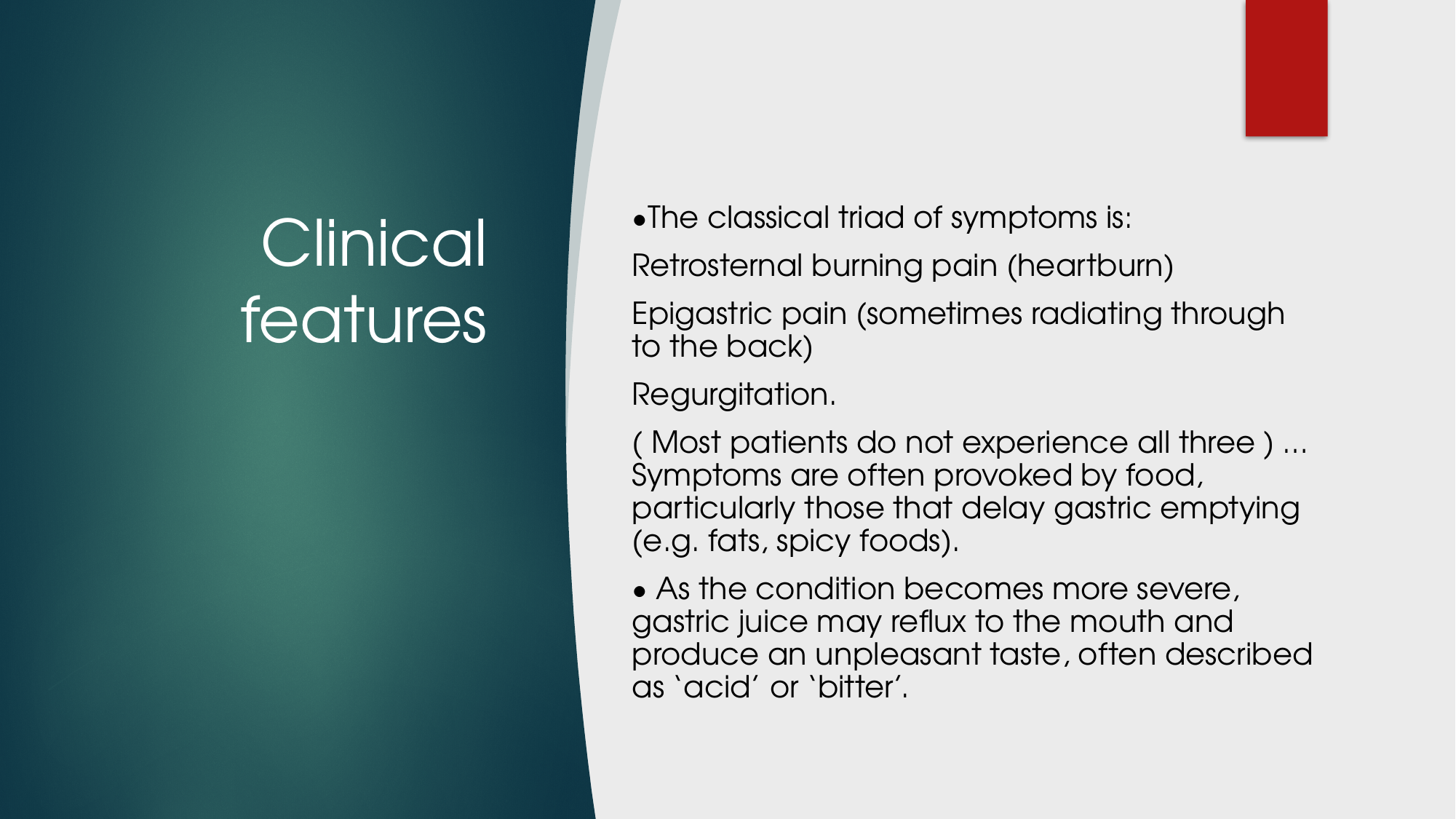

# Clinical features
•The classical triad of symptoms is:
Retrosternal burning pain (heartburn)
Epigastric pain (sometimes radiating through to the back)
Regurgitation.
( Most patients do not experience all three ) … Symptoms are often provoked by food, particularly those that delay gastric emptying (e.g. fats, spicy foods).
• As the condition becomes more severe, gastric juice may reflux to the mouth and produce an unpleasant taste, often described as ‘acid’ or ‘bitter’.